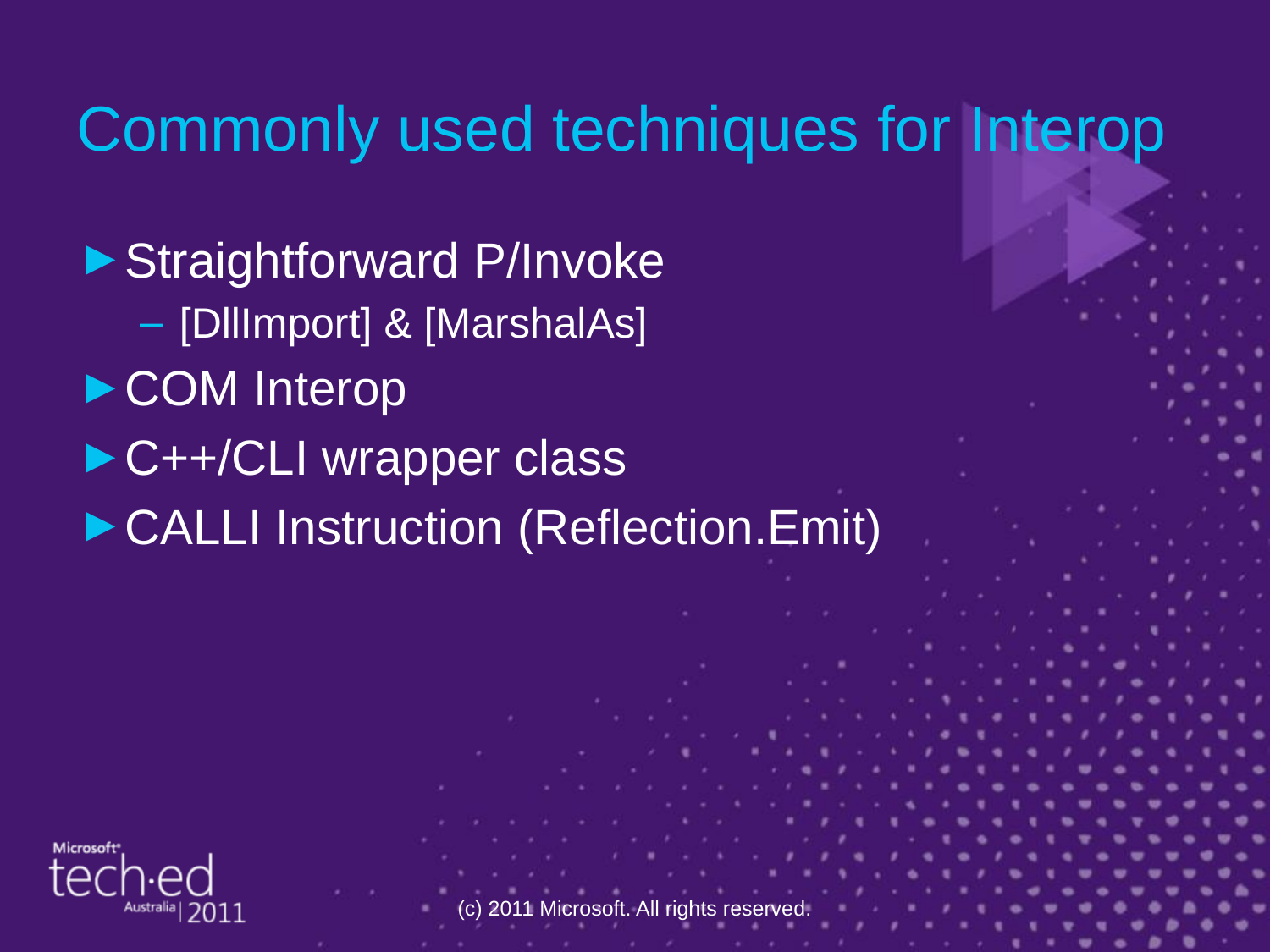

# Commonly used techniques for Interop
Straightforward P/Invoke
[DllImport] & [MarshalAs]
COM Interop
C++/CLI wrapper class
CALLI Instruction (Reflection.Emit)
(c) 2011 Microsoft. All rights reserved.